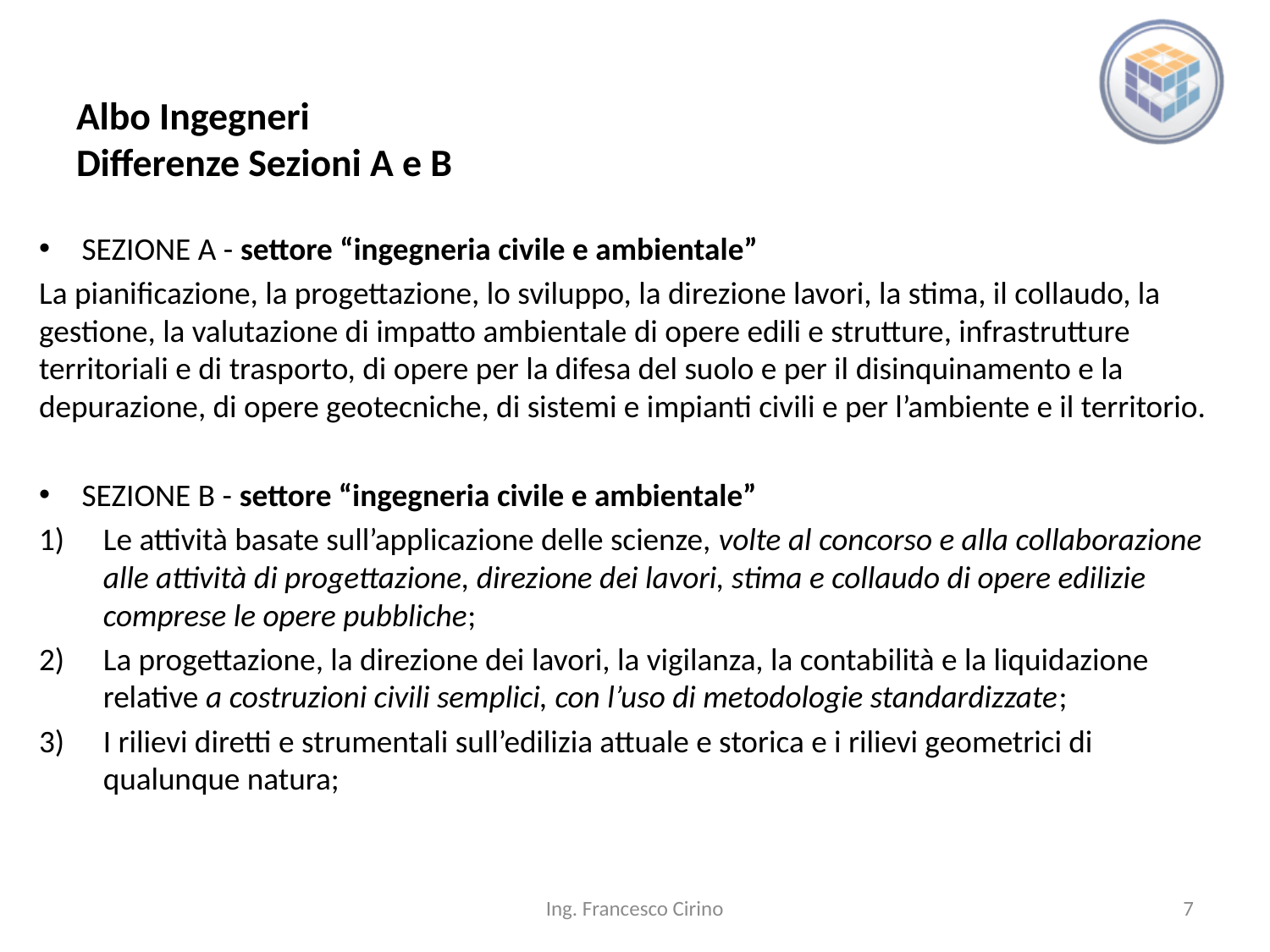

# Albo Ingegneri Differenze Sezioni A e B
SEZIONE A - settore “ingegneria civile e ambientale”
La pianificazione, la progettazione, lo sviluppo, la direzione lavori, la stima, il collaudo, la gestione, la valutazione di impatto ambientale di opere edili e strutture, infrastrutture territoriali e di trasporto, di opere per la difesa del suolo e per il disinquinamento e la depurazione, di opere geotecniche, di sistemi e impianti civili e per l’ambiente e il territorio.

SEZIONE B - settore “ingegneria civile e ambientale”
Le attività basate sull’applicazione delle scienze, volte al concorso e alla collaborazione alle attività di progettazione, direzione dei lavori, stima e collaudo di opere edilizie comprese le opere pubbliche;
La progettazione, la direzione dei lavori, la vigilanza, la contabilità e la liquidazione relative a costruzioni civili semplici, con l’uso di metodologie standardizzate;
I rilievi diretti e strumentali sull’edilizia attuale e storica e i rilievi geometrici di qualunque natura;

Ing. Francesco Cirino
7